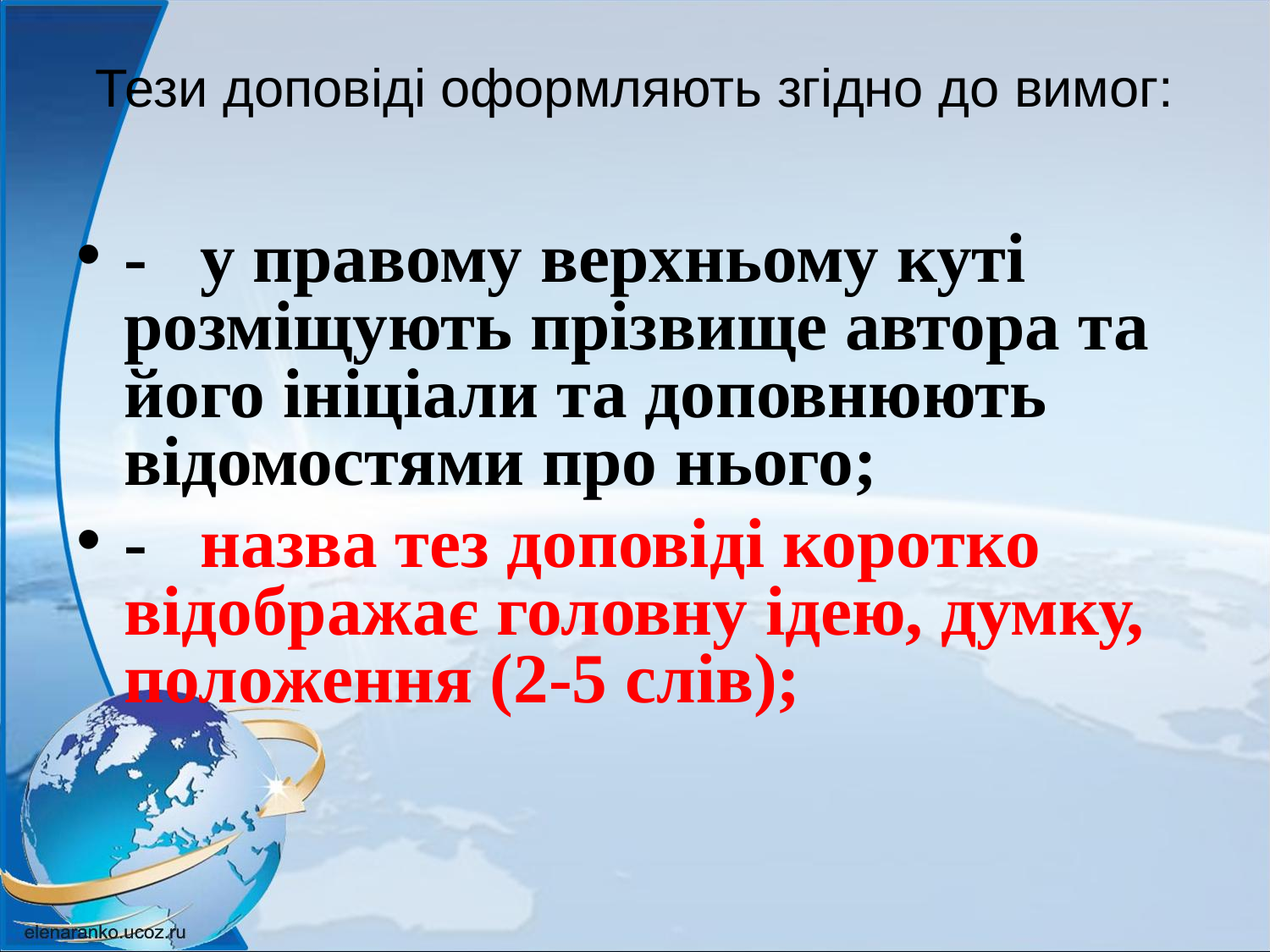

# Тези доповіді оформляють згідно до вимог:
-   у правому верхньому куті розміщують прізвище автора та його ініціали та доповнюють відомостями про нього;
-   назва тез доповіді коротко відображає головну ідею, думку, положення (2-5 слів);